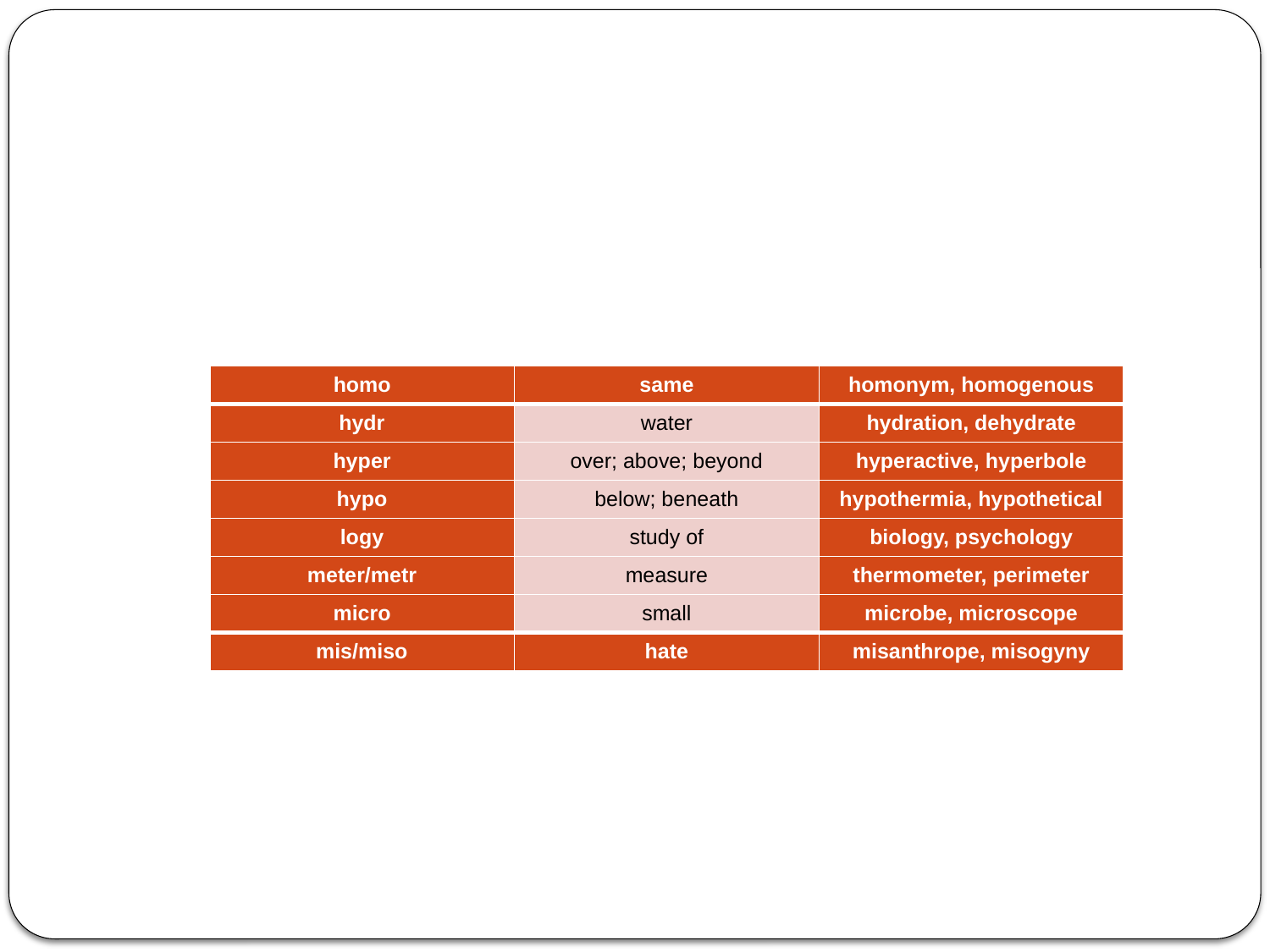

| homo | same | homonym, homogenous |
| --- | --- | --- |
| hydr | water | hydration, dehydrate |
| hyper | over; above; beyond | hyperactive, hyperbole |
| hypo | below; beneath | hypothermia, hypothetical |
| logy | study of | biology, psychology |
| meter/metr | measure | thermometer, perimeter |
| micro | small | microbe, microscope |
| mis/miso | hate | misanthrope, misogyny |